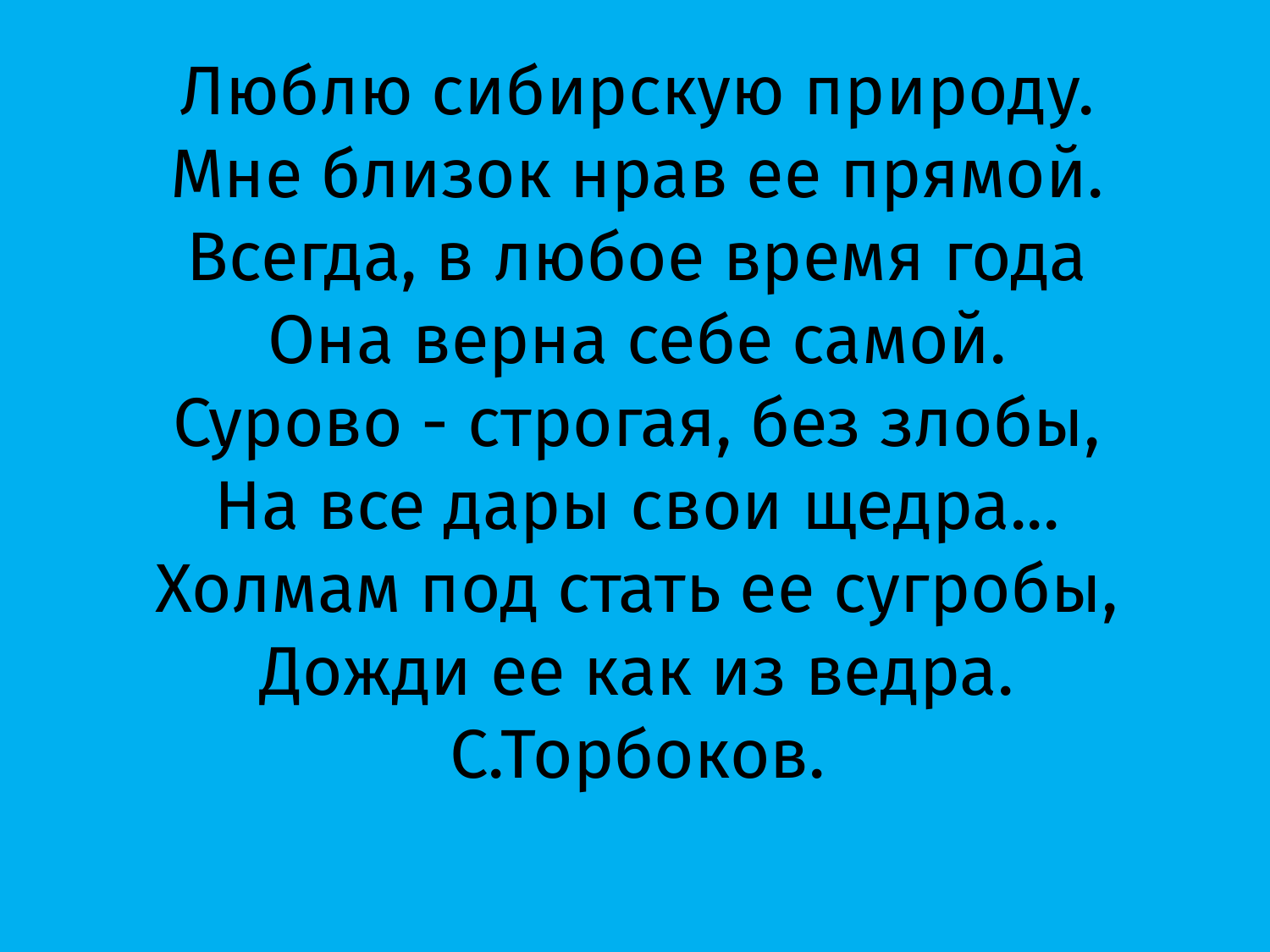

# Люблю сибирскую природу. Мне близок нрав ее прямой. Всегда, в любое время года Она верна себе самой. Сурово - строгая, без злобы, На все дары свои щедра... Холмам под стать ее сугробы, Дожди ее как из ведра. С.Торбоков.